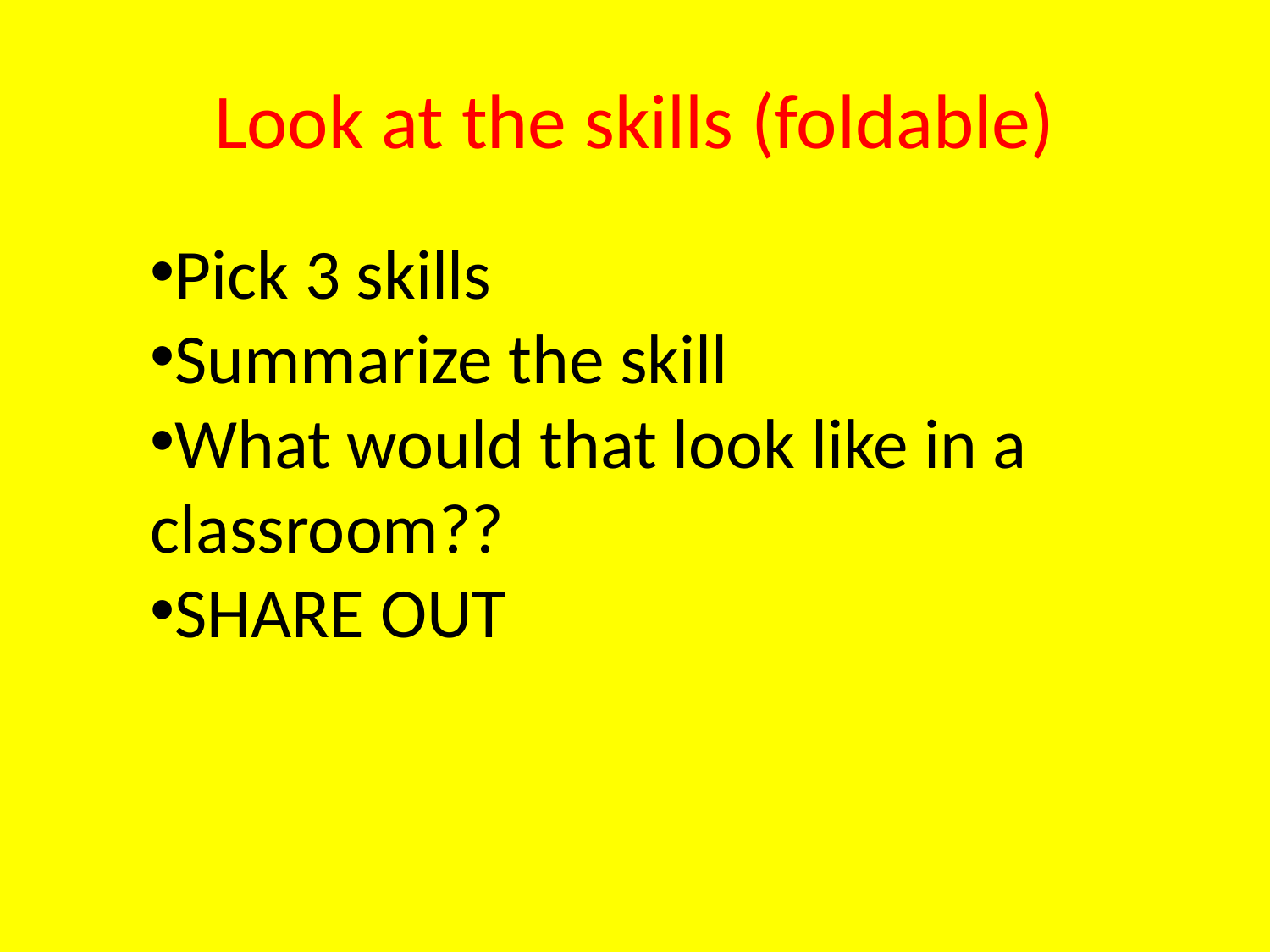

# Look at the skills (foldable)
Pick 3 skills
Summarize the skill
What would that look like in a classroom??
SHARE OUT